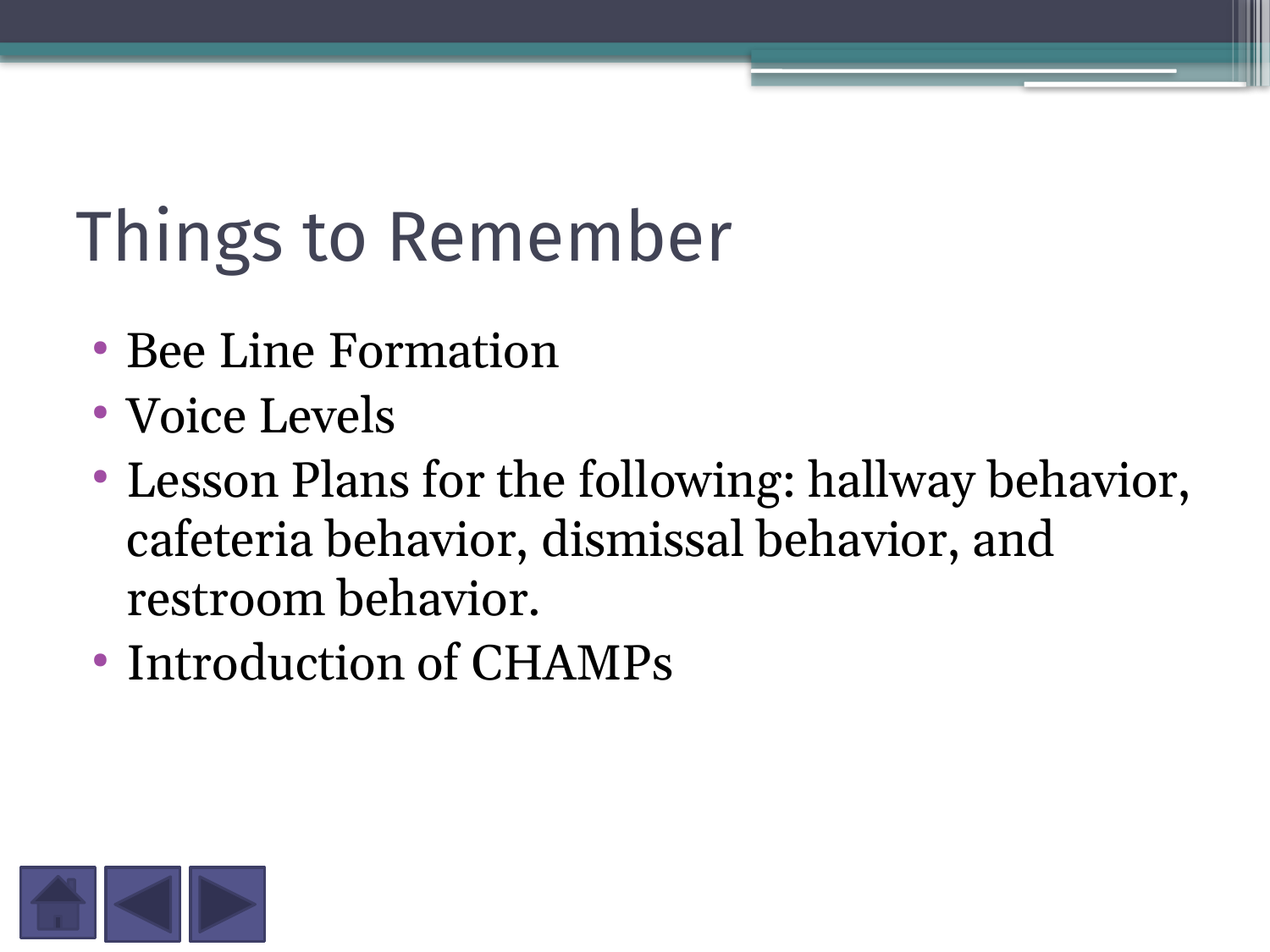

# Things to Remember
Bee Line Formation
Voice Levels
Lesson Plans for the following: hallway behavior, cafeteria behavior, dismissal behavior, and restroom behavior.
Introduction of CHAMPs